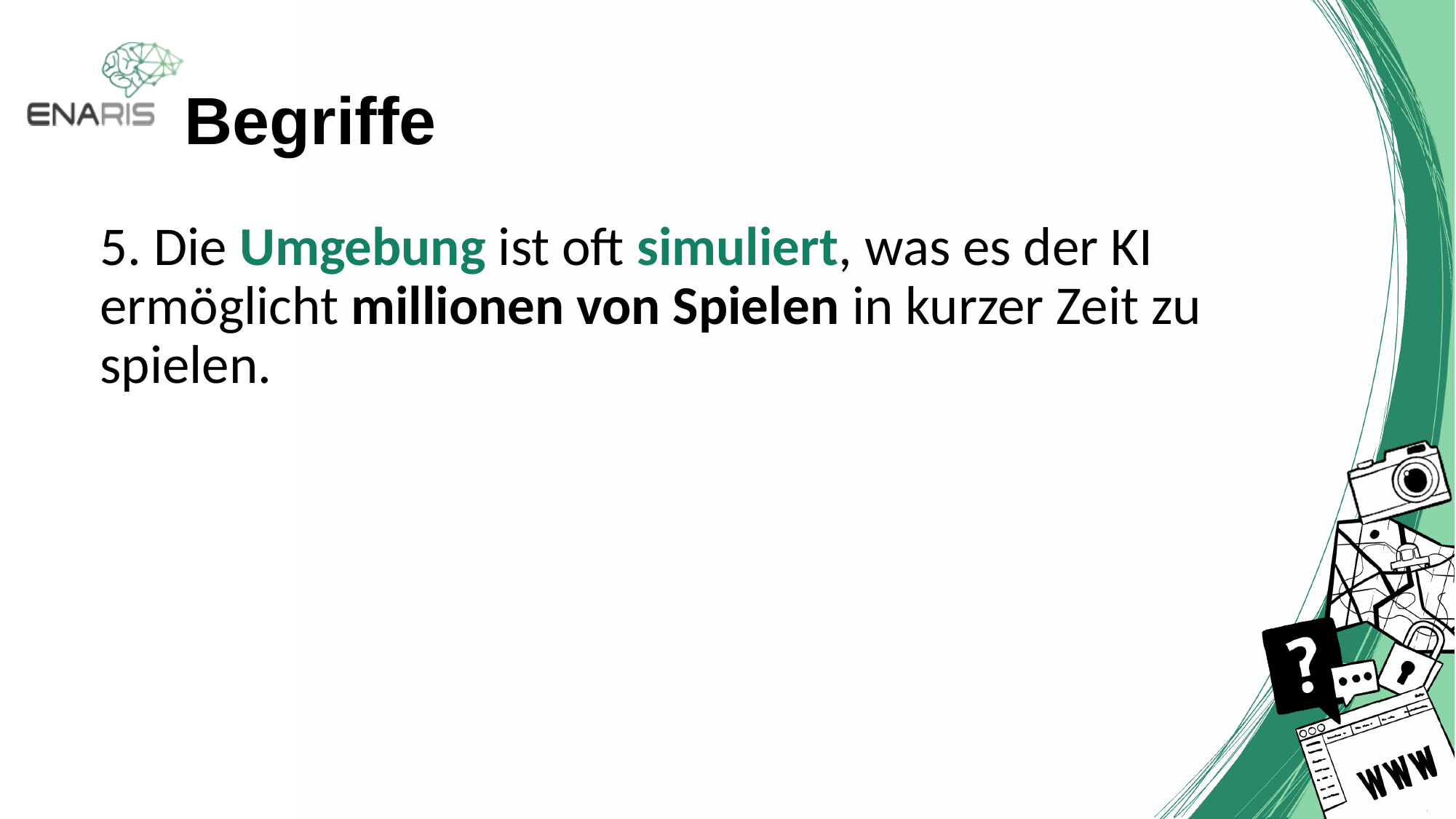

# Begriffe
5. Die Umgebung ist oft simuliert, was es der KI ermöglicht millionen von Spielen in kurzer Zeit zu spielen.